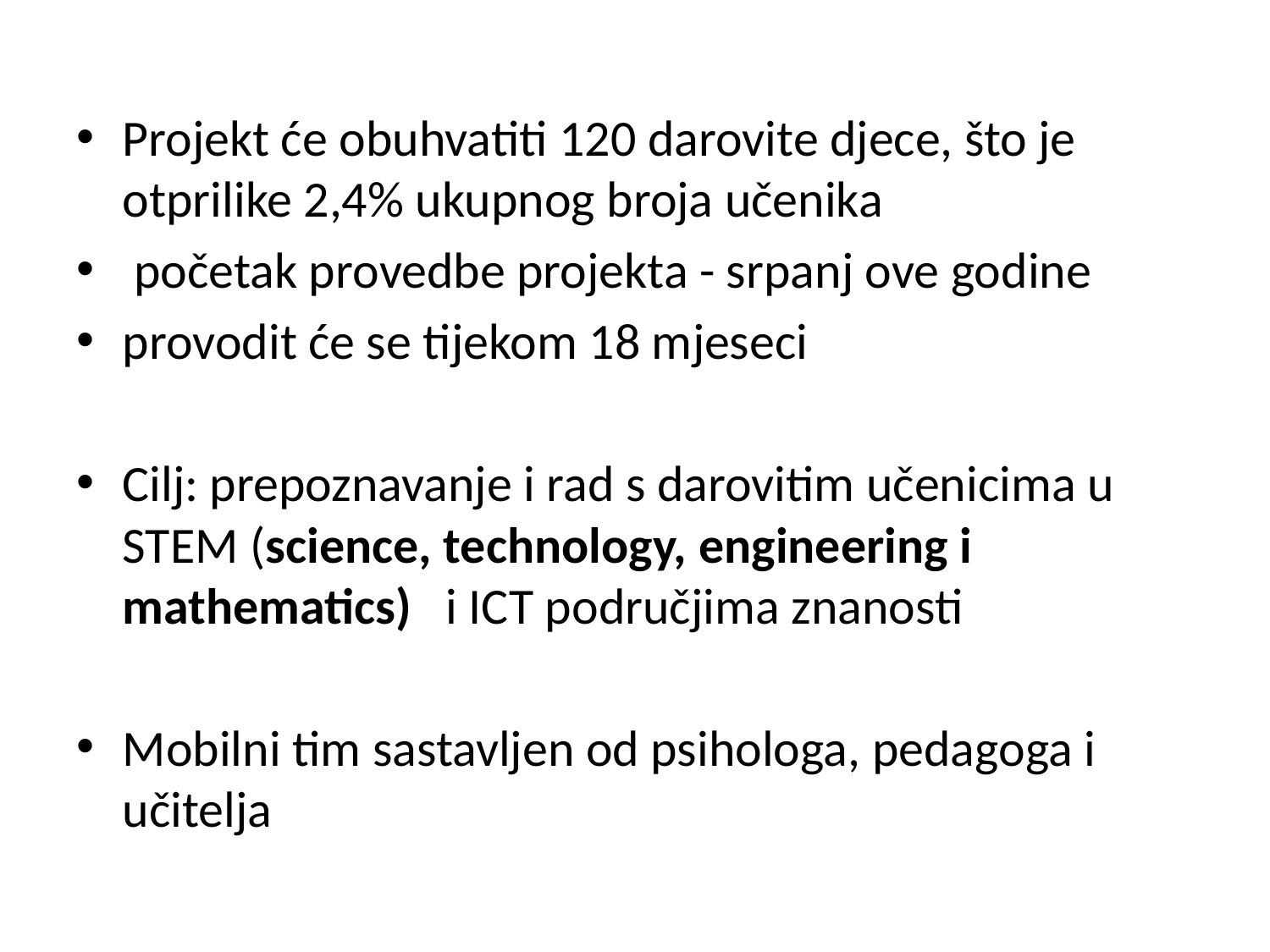

Projekt će obuhvatiti 120 darovite djece, što je otprilike 2,4% ukupnog broja učenika
 početak provedbe projekta - srpanj ove godine
provodit će se tijekom 18 mjeseci

Cilj: prepoznavanje i rad s darovitim učenicima u STEM (science, technology, engineering i mathematics)   i ICT područjima znanosti

Mobilni tim sastavljen od psihologa, pedagoga i učitelja